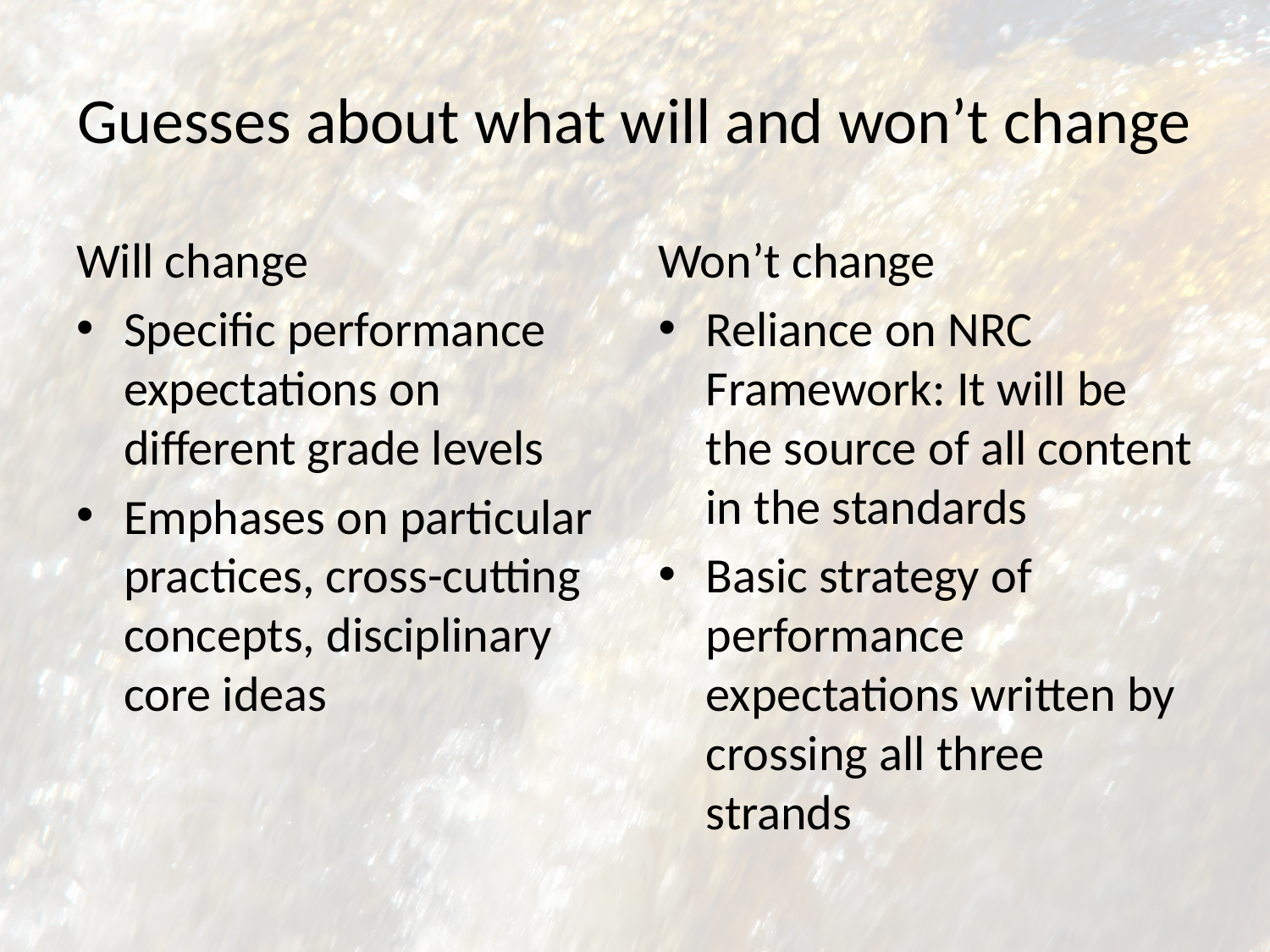

# Guesses about what will and won’t change
Will change
Specific performance expectations on different grade levels
Emphases on particular practices, cross-cutting concepts, disciplinary core ideas
Won’t change
Reliance on NRC Framework: It will be the source of all content in the standards
Basic strategy of performance expectations written by crossing all three strands